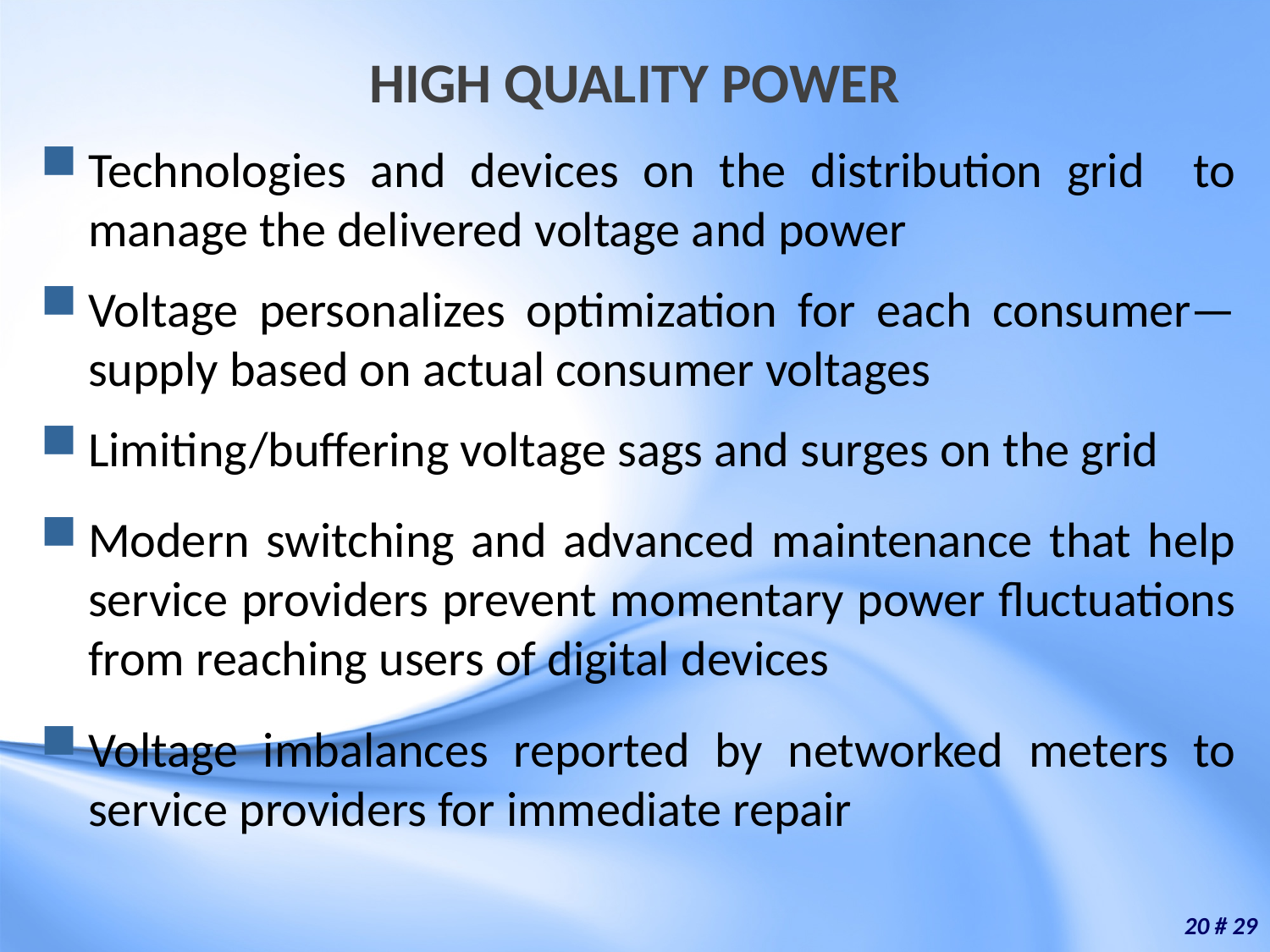

# HIGH QUALITY POWER
Technologies and devices on the distribution grid  to manage the delivered voltage and power
Voltage personalizes optimization for each consumer—supply based on actual consumer voltages
Limiting/buffering voltage sags and surges on the grid
Modern switching and advanced maintenance that help service providers prevent momentary power fluctuations from reaching users of digital devices
Voltage imbalances reported by networked meters to service providers for immediate repair
20 # 29